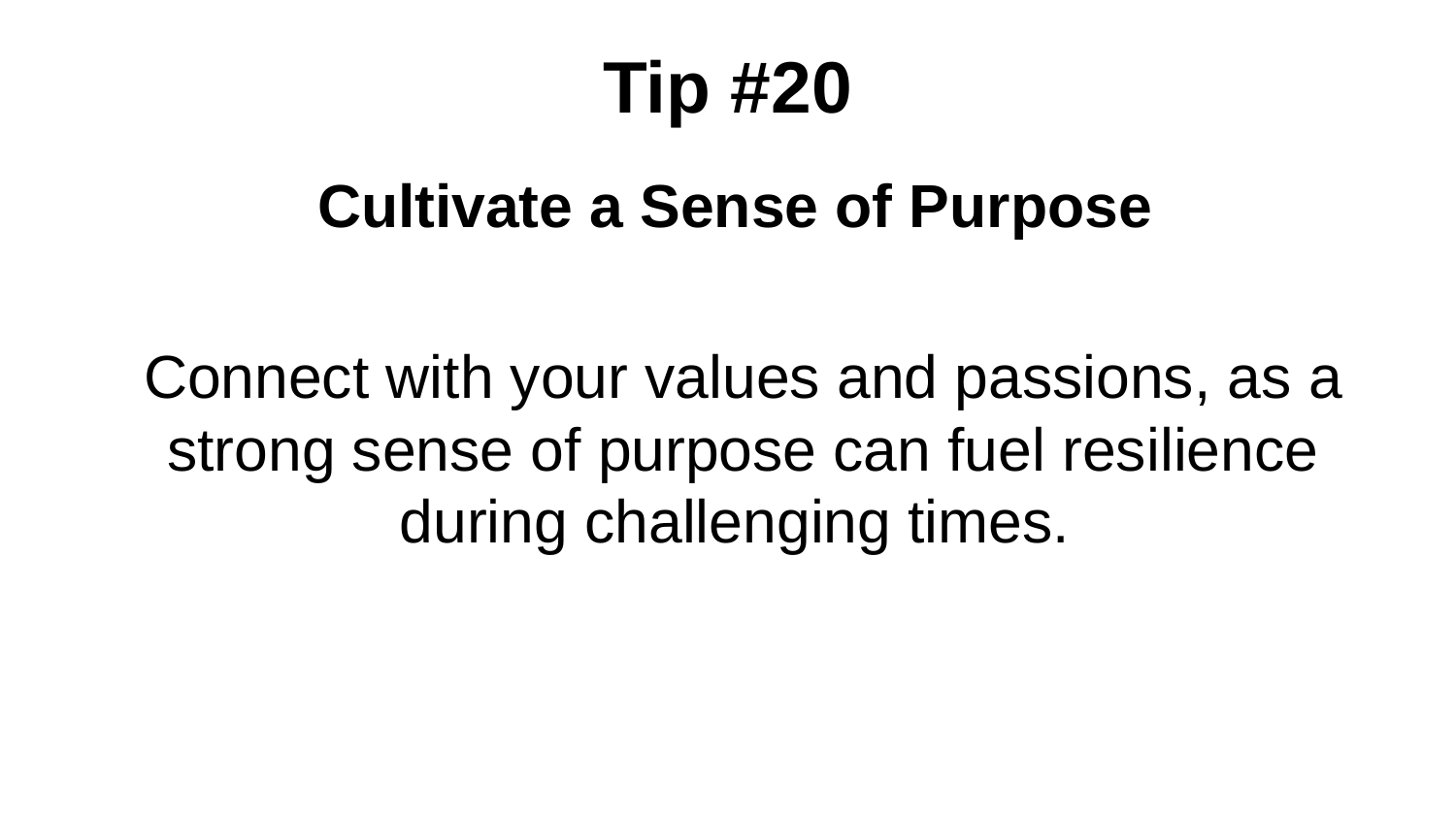

# Tip #20

Cultivate a Sense of Purpose

Connect with your values and passions, as a strong sense of purpose can fuel resilience during challenging times.